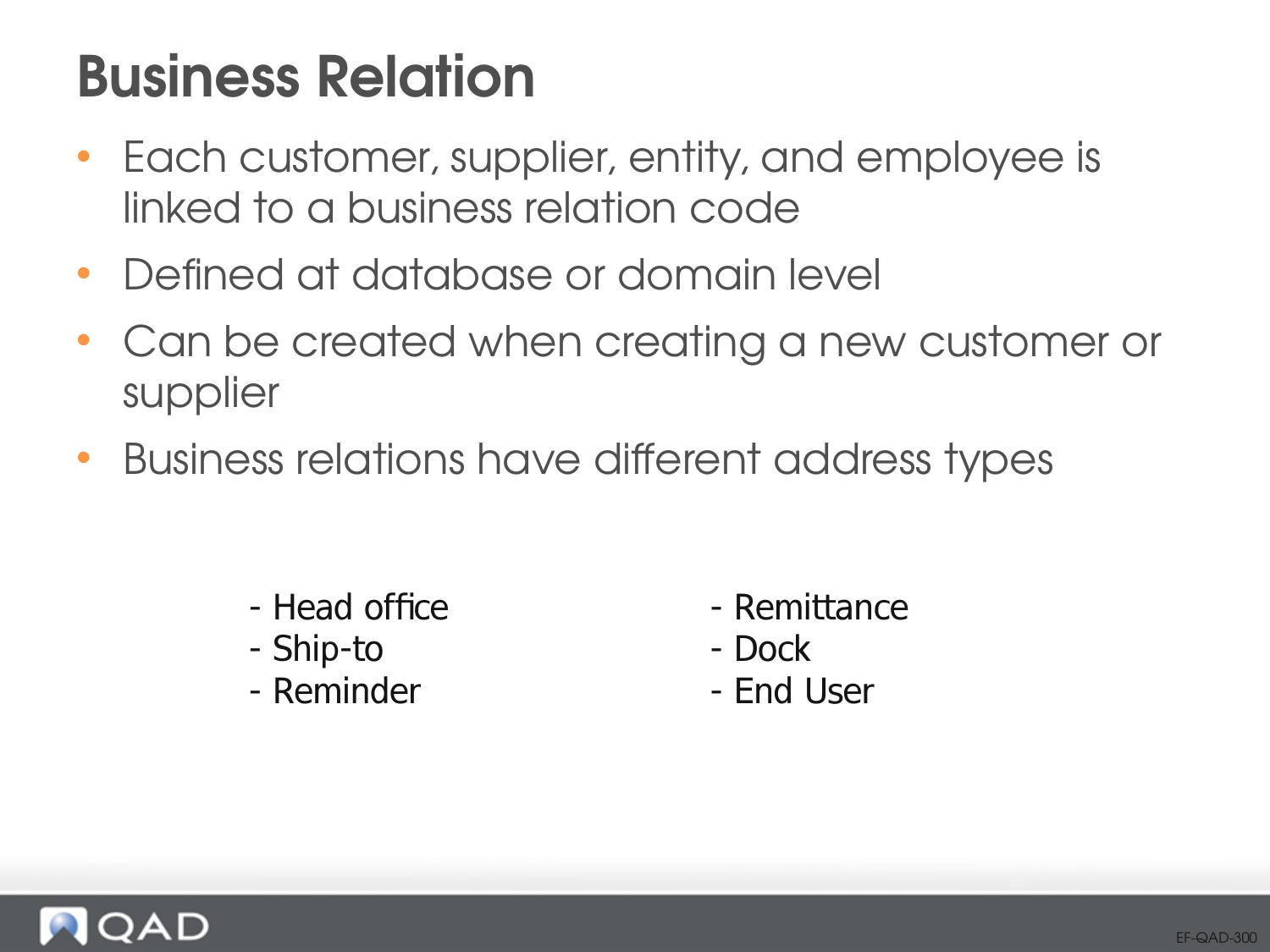

# Business Relation
Each customer, supplier, entity, and employee is linked to a business relation code
Defined at database or domain level
Can be created when creating a new customer or supplier
Business relations have different address types

| - Head office - Ship-to - Reminder | - Remittance - Dock - End User |
| --- | --- |
EF-QAD-300